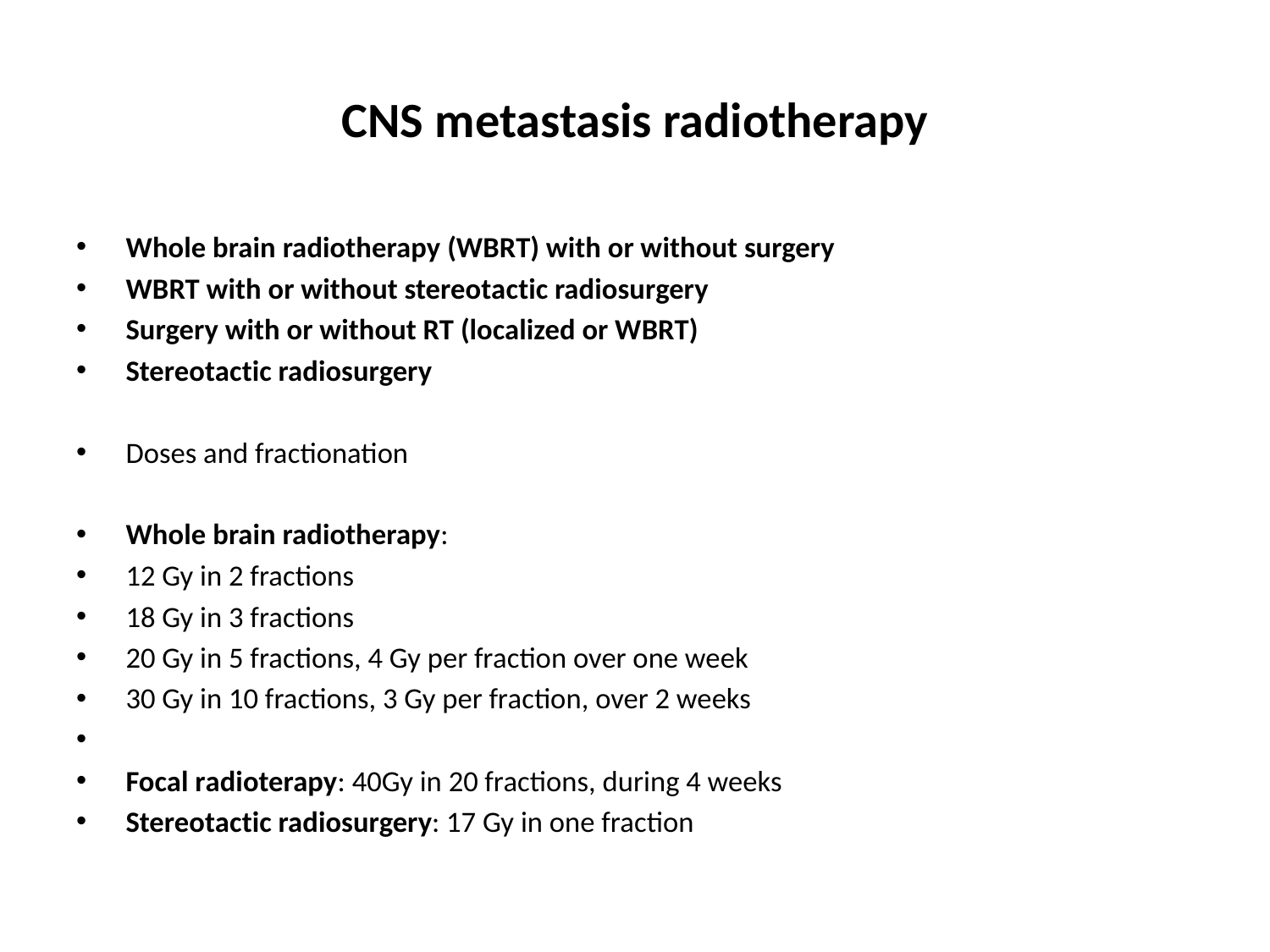

# CNS metastasis radiotherapy
Whole brain radiotherapy (WBRT) with or without surgery
WBRT with or without stereotactic radiosurgery
Surgery with or without RT (localized or WBRT)
Stereotactic radiosurgery

Doses and fractionation

Whole brain radiotherapy:
12 Gy in 2 fractions
18 Gy in 3 fractions
20 Gy in 5 fractions, 4 Gy per fraction over one week
30 Gy in 10 fractions, 3 Gy per fraction, over 2 weeks

Focal radioterapy: 40Gy in 20 fractions, during 4 weeks
Stereotactic radiosurgery: 17 Gy in one fraction